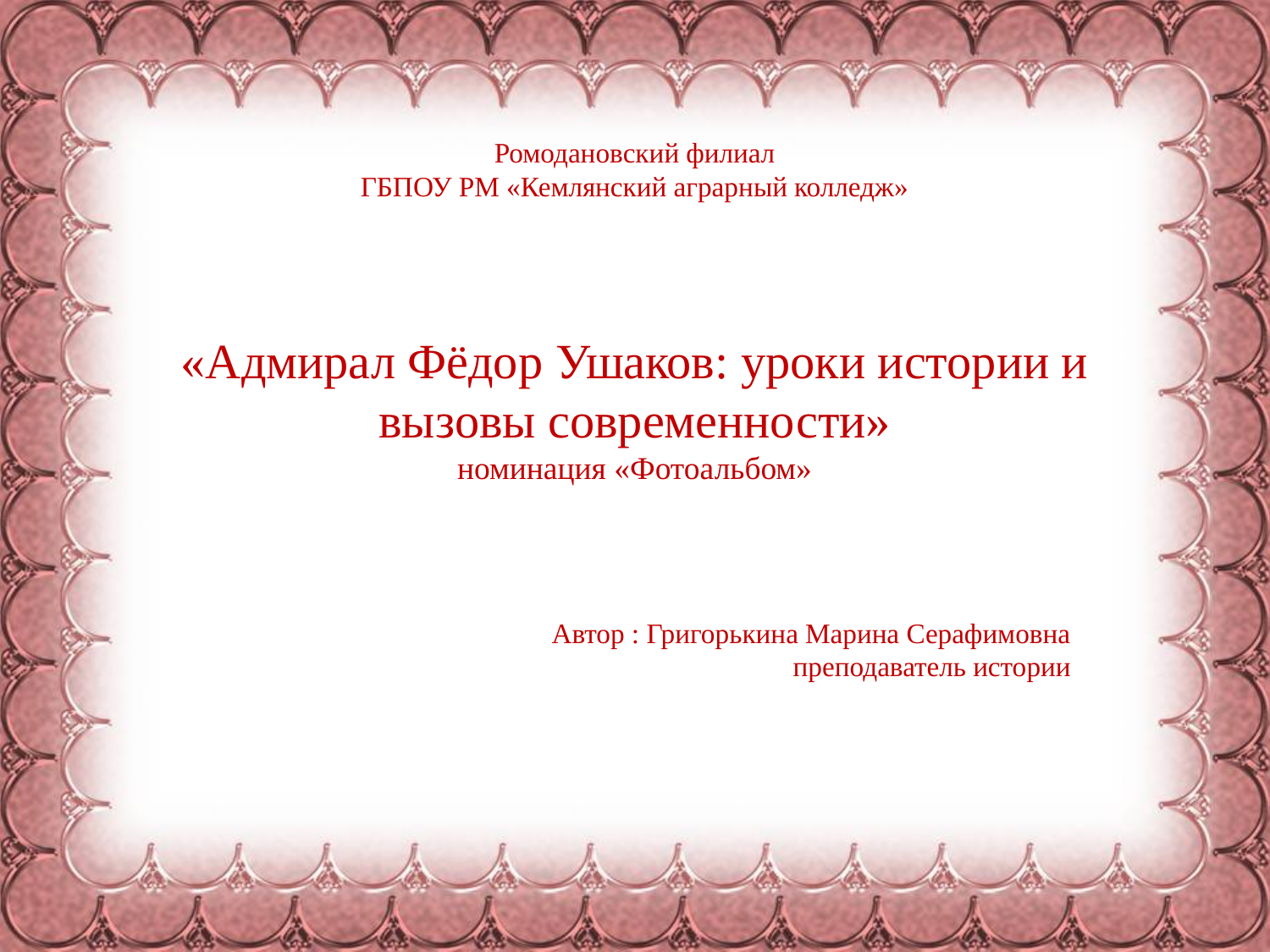

# Ромодановский филиал ГБПОУ РМ «Кемлянский аграрный колледж» «Адмирал Фёдор Ушаков: уроки истории и вызовы современности» номинация «Фотоальбом»
Автор : Григорькина Марина Серафимовна
преподаватель истории